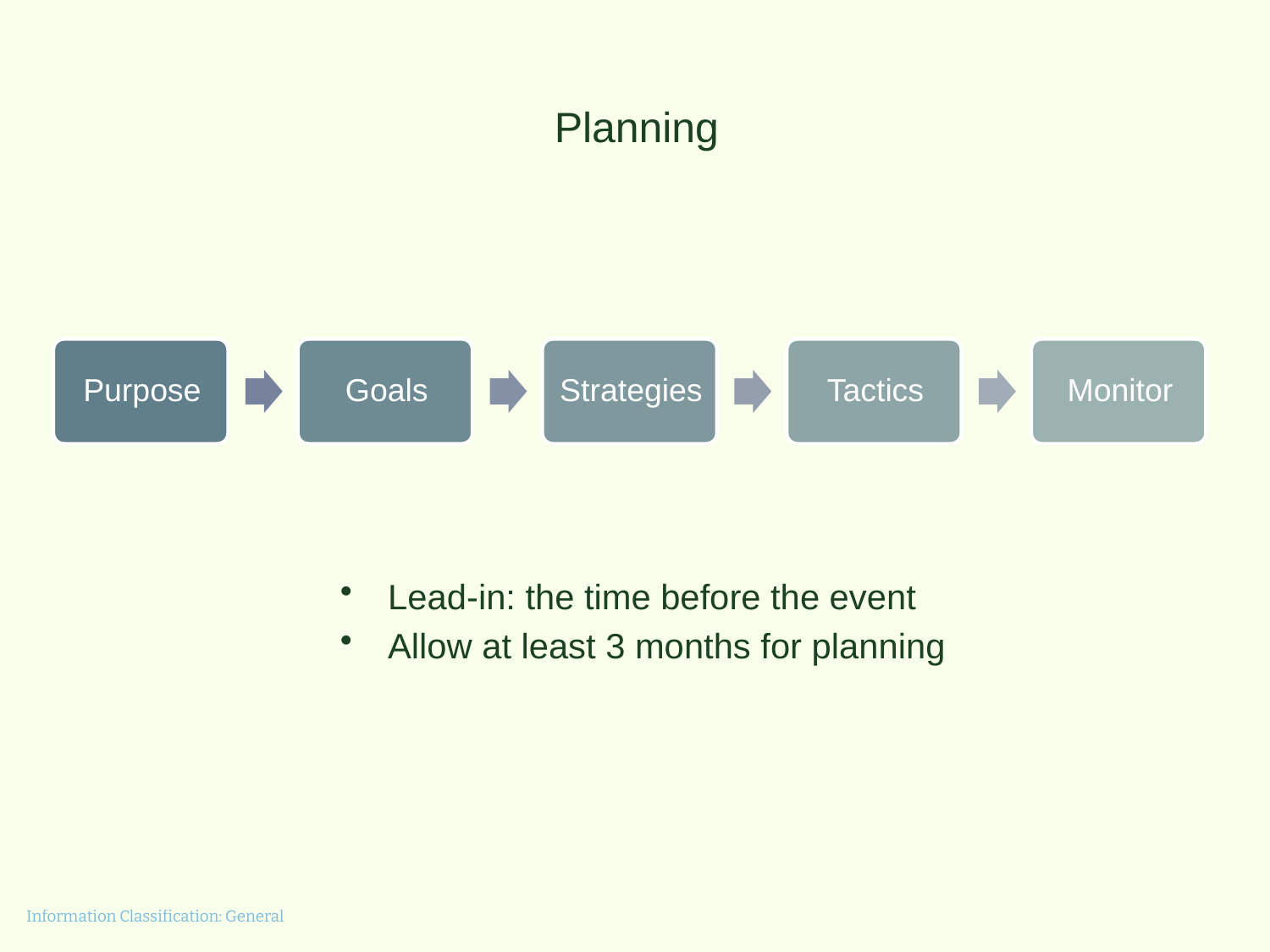

# Planning
Purpose

Goals

Strategies

Tactics

Monitor
Lead-in: the time before the event
Allow at least 3 months for planning